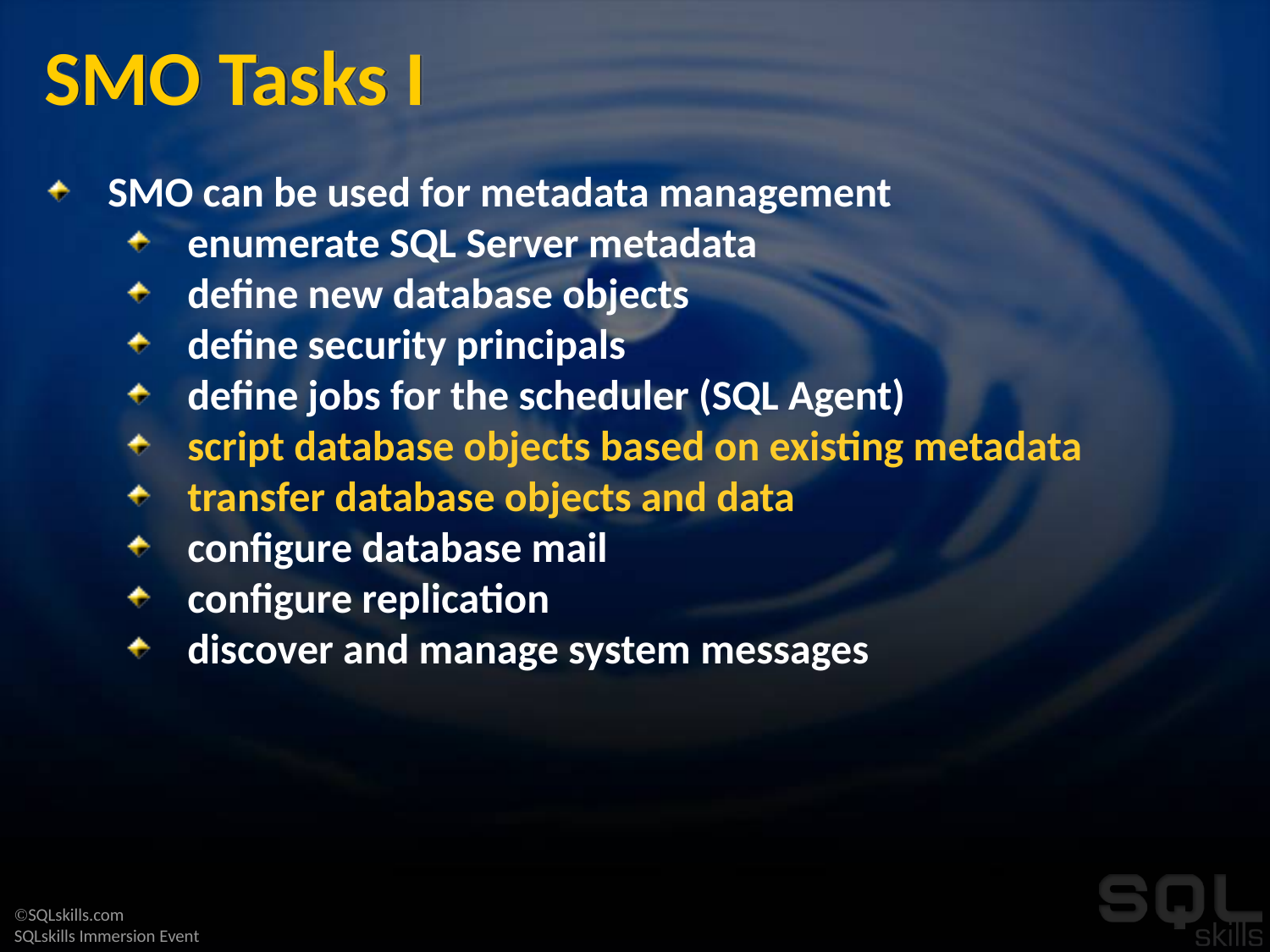

# SMO Tasks I
SMO can be used for metadata management
enumerate SQL Server metadata
define new database objects
define security principals
define jobs for the scheduler (SQL Agent)
script database objects based on existing metadata
transfer database objects and data
configure database mail
configure replication
discover and manage system messages